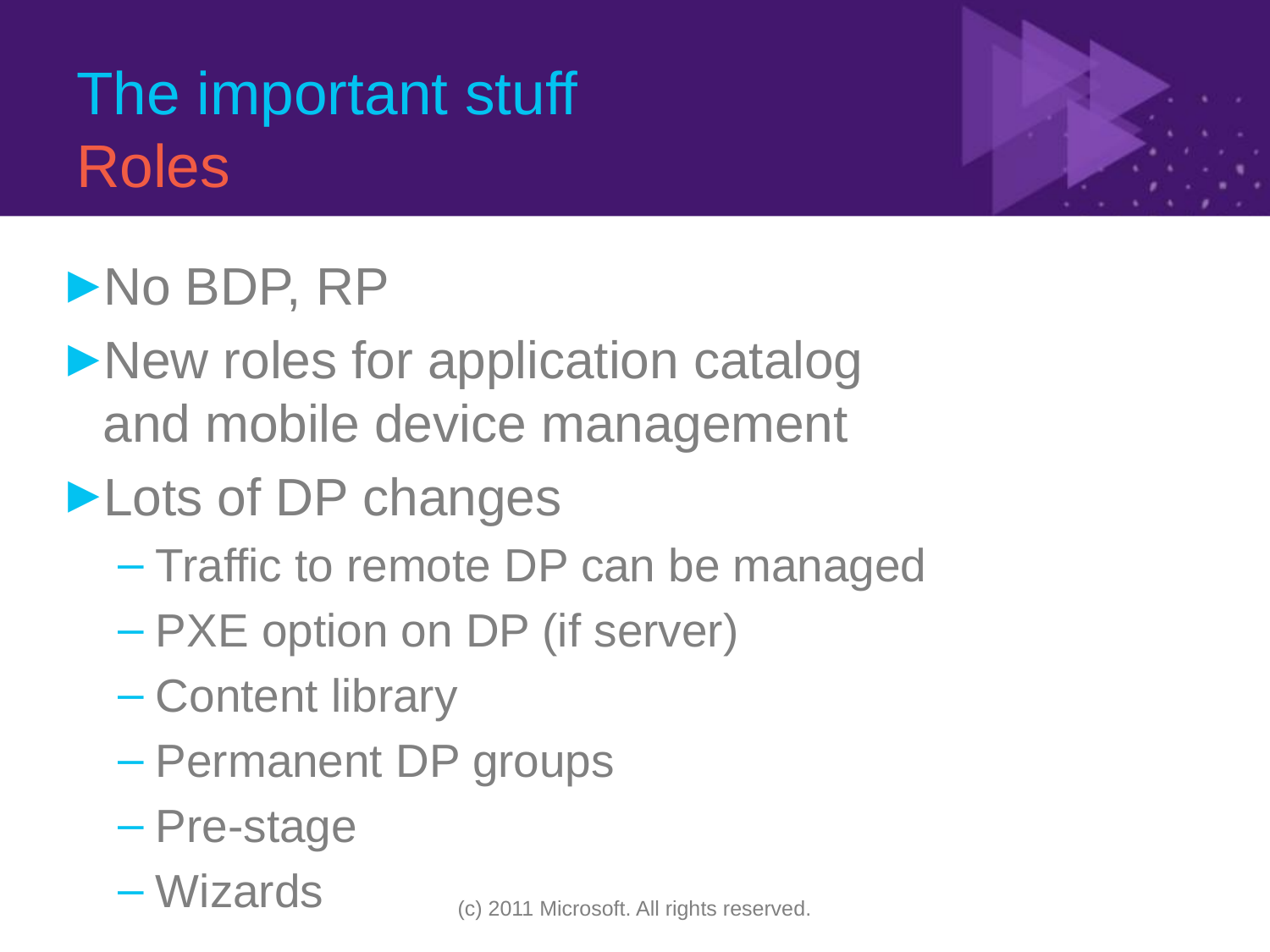

# The important stuff Roles
No BDP, RP
New roles for application catalog
and mobile device management
Lots of DP changes
Traffic to remote DP can be managed
PXE option on DP (if server)
Content library
Permanent DP groups
Pre-stage
Wizards

(c) 2011 Microsoft. All rights reserved.